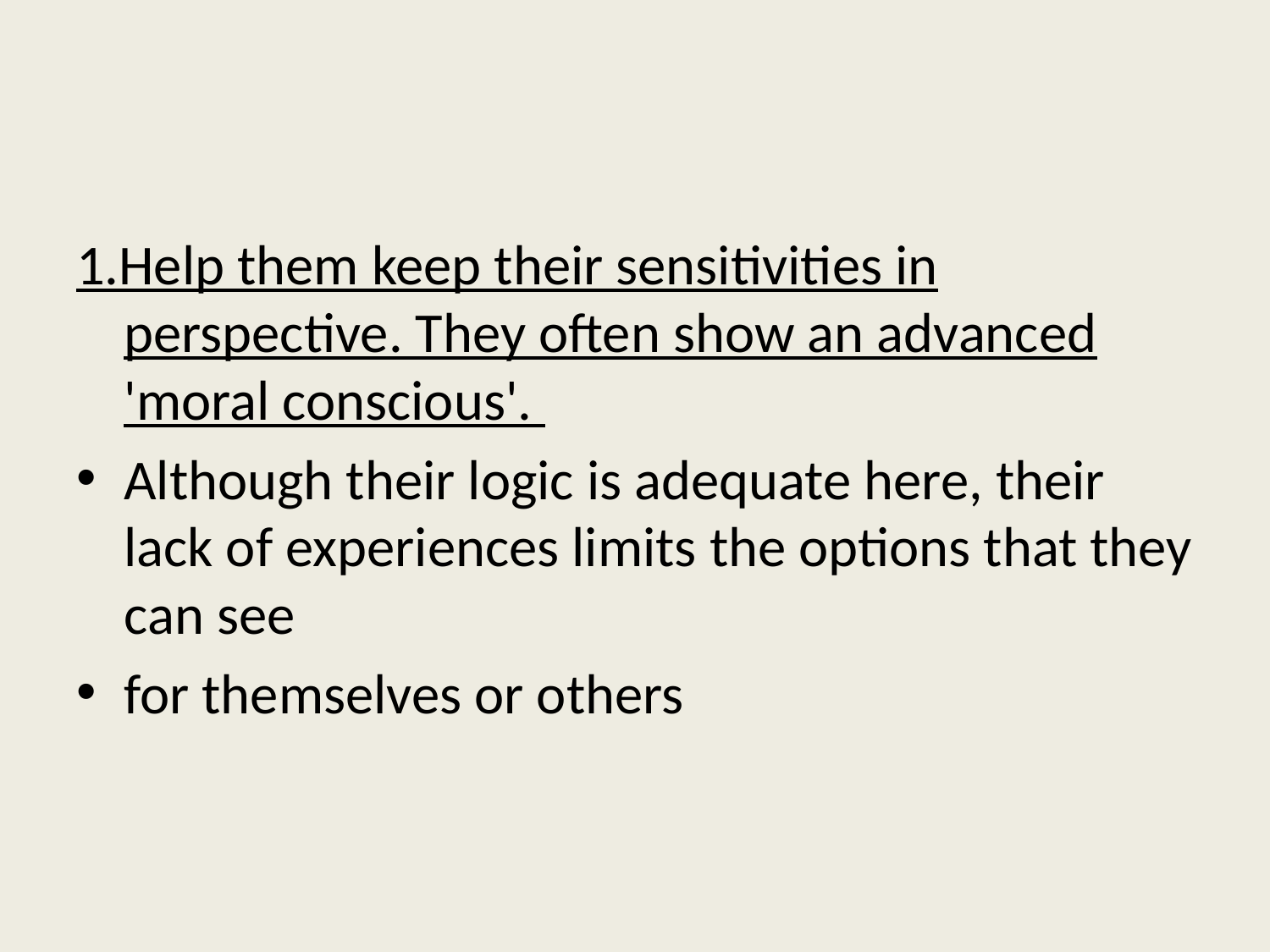

#
1.Help them keep their sensitivities in perspective. They often show an advanced 'moral conscious'.
Although their logic is adequate here, their lack of experiences limits the options that they can see
for themselves or others